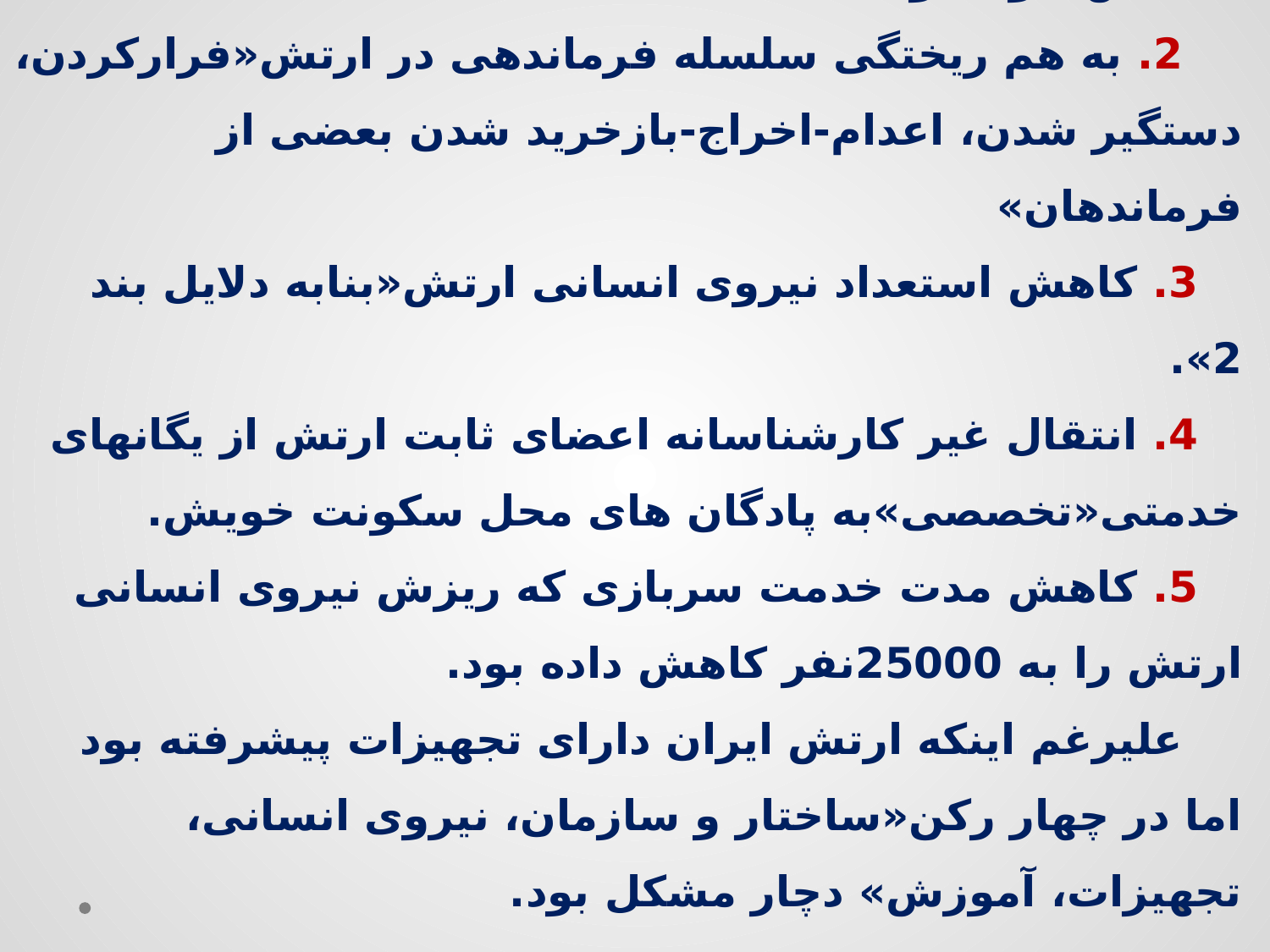

# وضعیت نظامی ایران ارتش: 1. عدم مراجعه اعضای ارتش به پادگان ها «به علت مشخص نبودن وضعیت». 2. به هم ریختگی سلسله فرماندهی در ارتش«فرارکردن، دستگیر شدن، اعدام-اخراج-بازخرید شدن بعضی از فرماندهان» 3. کاهش استعداد نیروی انسانی ارتش«بنابه دلایل بند 2». 4. انتقال غیر کارشناسانه اعضای ثابت ارتش از یگانهای خدمتی«تخصصی»به پادگان های محل سکونت خویش. 5. کاهش مدت خدمت سربازی که ریزش نیروی انسانی ارتش را به 25000نفر کاهش داده بود. علیرغم اینکه ارتش ایران دارای تجهیزات پیشرفته بود اما در چهار رکن«ساختار و سازمان، نیروی انسانی، تجهیزات، آموزش» دچار مشکل بود.